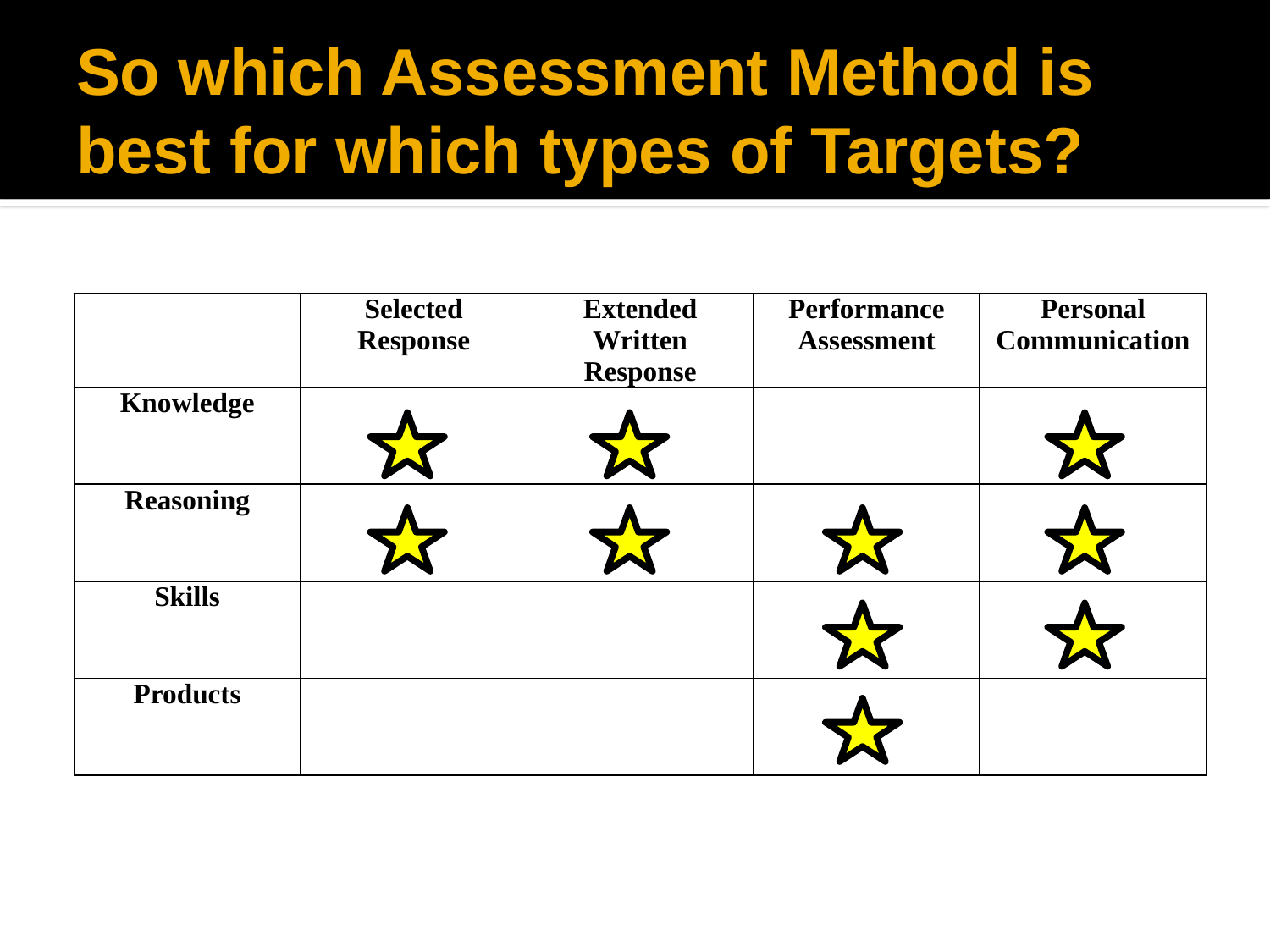

# So which Assessment Method is best for which types of Targets?
|  | Selected Response | Extended Written Response | Performance Assessment | Personal Communication |
| --- | --- | --- | --- | --- |
| Knowledge |  |  |  |  |
| Reasoning |  |  |  |  |
| Skills |  |  |  |  |
| Products |  |  |  |  |